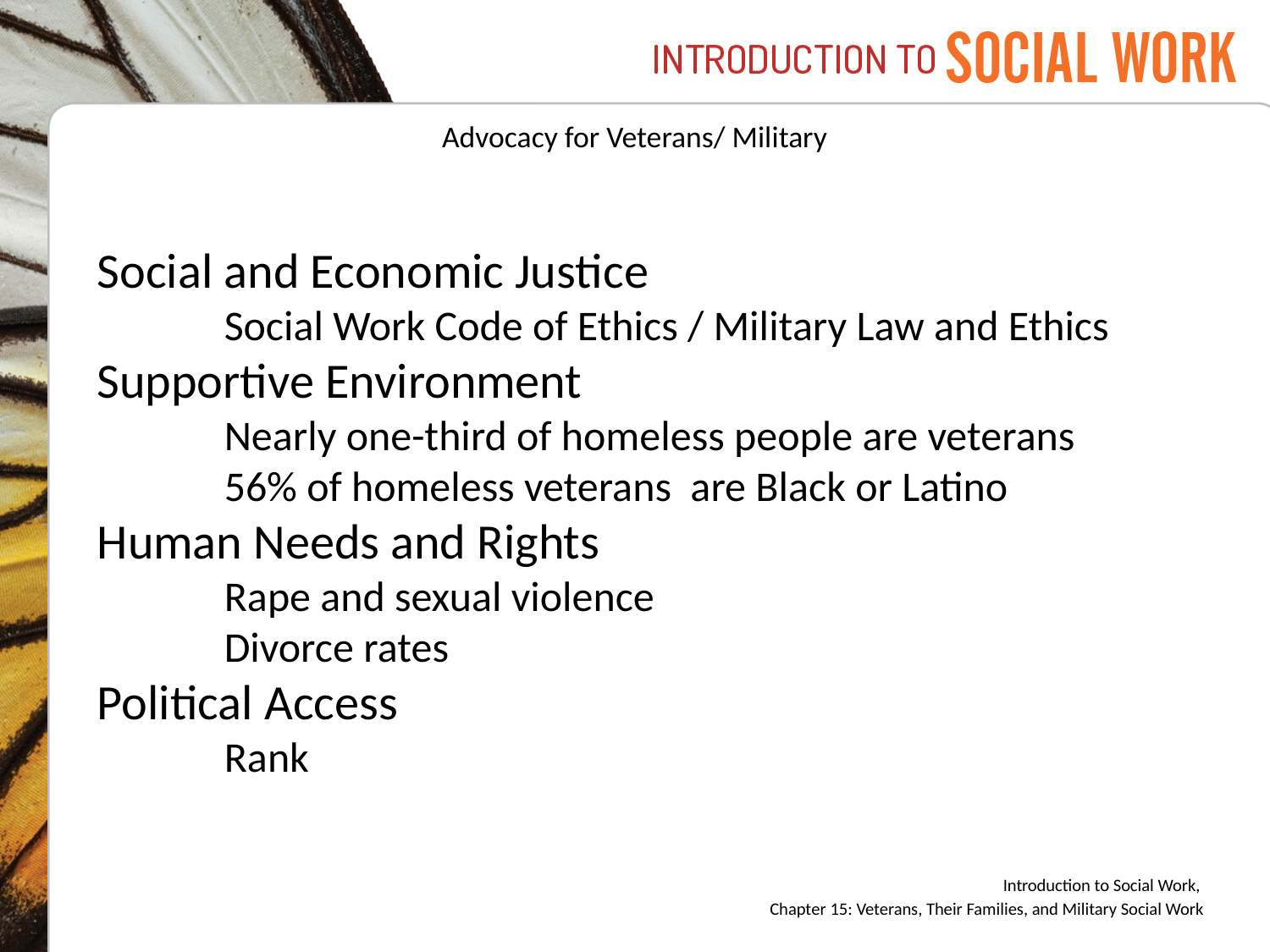

# Advocacy for Veterans/ Military

Social and Economic Justice
	Social Work Code of Ethics / Military Law and Ethics
Supportive Environment
	Nearly one-third of homeless people are veterans
	56% of homeless veterans  are Black or Latino
Human Needs and Rights
	Rape and sexual violence
	Divorce rates
Political Access
	Rank
Introduction to Social Work,
Chapter 15: Veterans, Their Families, and Military Social Work